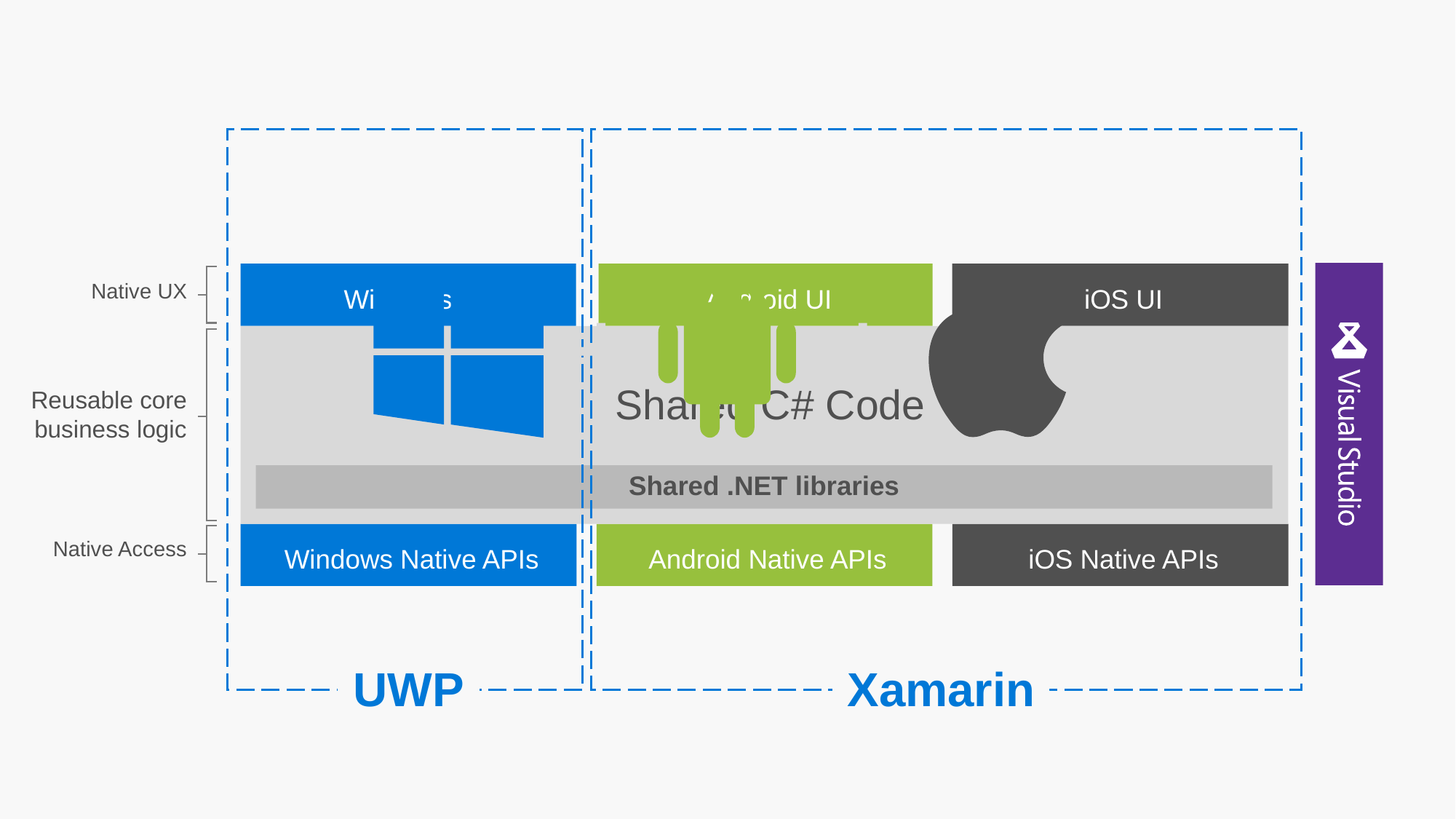

iOS UI
 Windows UI
Android UI
Native UX

 Shared Code
Reusable core business logic
 Shared C# Code
Shared .NET libraries
Native Access
Android Native APIs
iOS Native APIs
Windows Native APIs
UWP
Xamarin